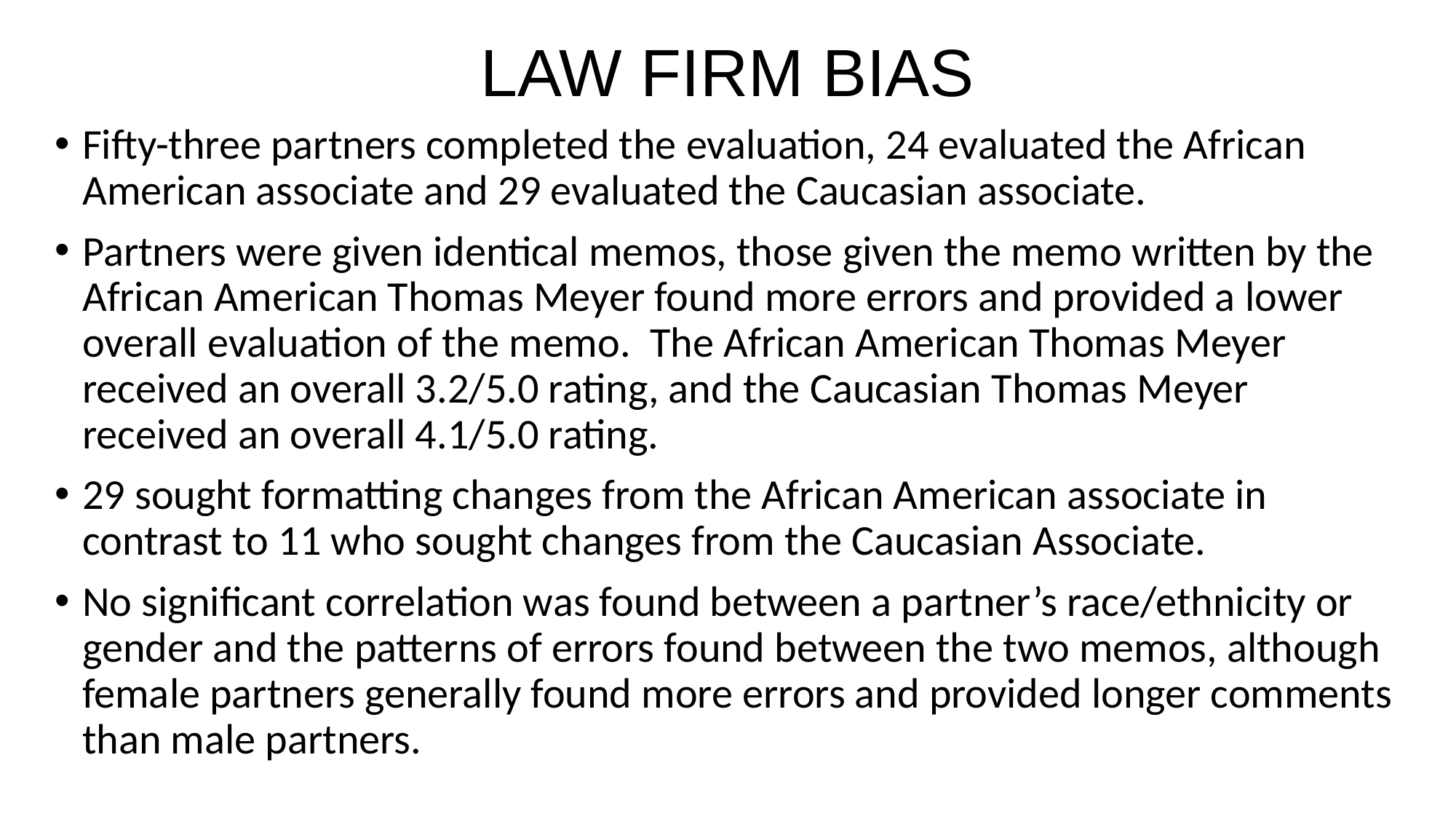

# LAW FIRM BIAS
Fifty-three partners completed the evaluation, 24 evaluated the African American associate and 29 evaluated the Caucasian associate.
Partners were given identical memos, those given the memo written by the African American Thomas Meyer found more errors and provided a lower overall evaluation of the memo.  The African American Thomas Meyer received an overall 3.2/5.0 rating, and the Caucasian Thomas Meyer received an overall 4.1/5.0 rating.
29 sought formatting changes from the African American associate in contrast to 11 who sought changes from the Caucasian Associate.
No significant correlation was found between a partner’s race/ethnicity or gender and the patterns of errors found between the two memos, although female partners generally found more errors and provided longer comments than male partners.